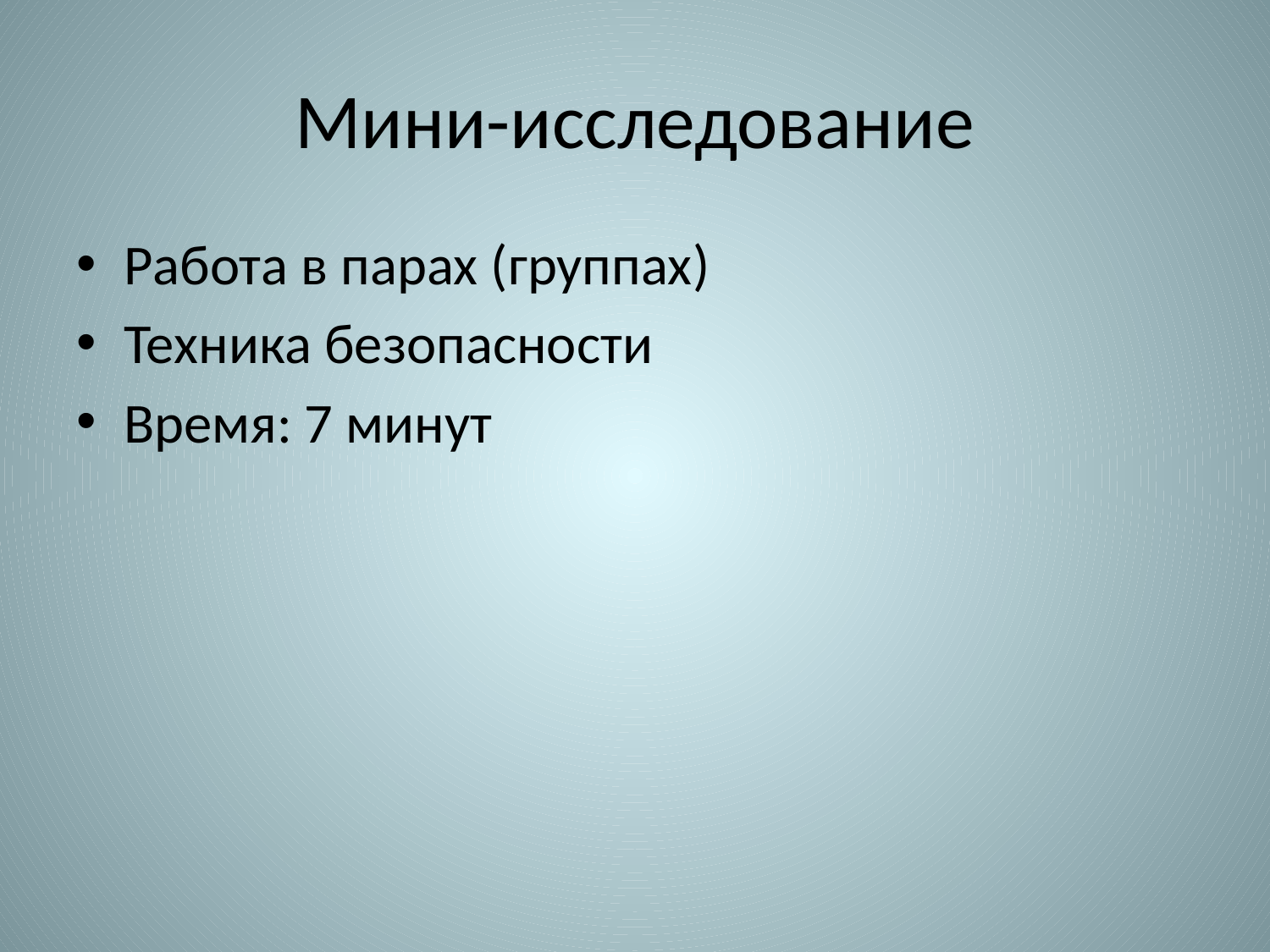

# Мини-исследование
Работа в парах (группах)
Техника безопасности
Время: 7 минут